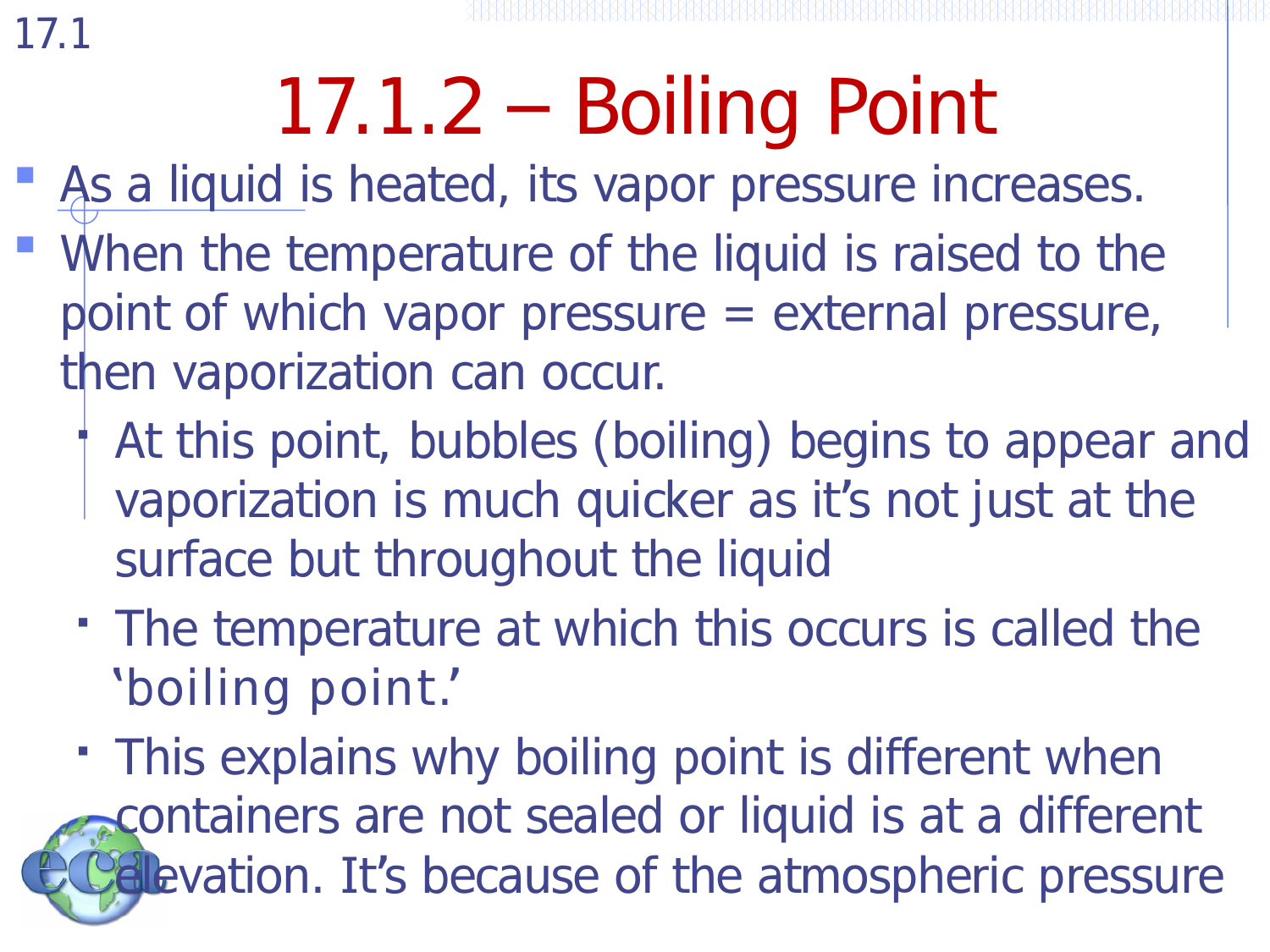

# 17.1.2 – Boiling Point
As a liquid is heated, its vapor pressure increases.
When the temperature of the liquid is raised to the point of which vapor pressure = external pressure, then vaporization can occur.
At this point, bubbles (boiling) begins to appear and vaporization is much quicker as it’s not just at the surface but throughout the liquid
The temperature at which this occurs is called the ‘boiling point.’
This explains why boiling point is different when containers are not sealed or liquid is at a different elevation. It’s because of the atmospheric pressure